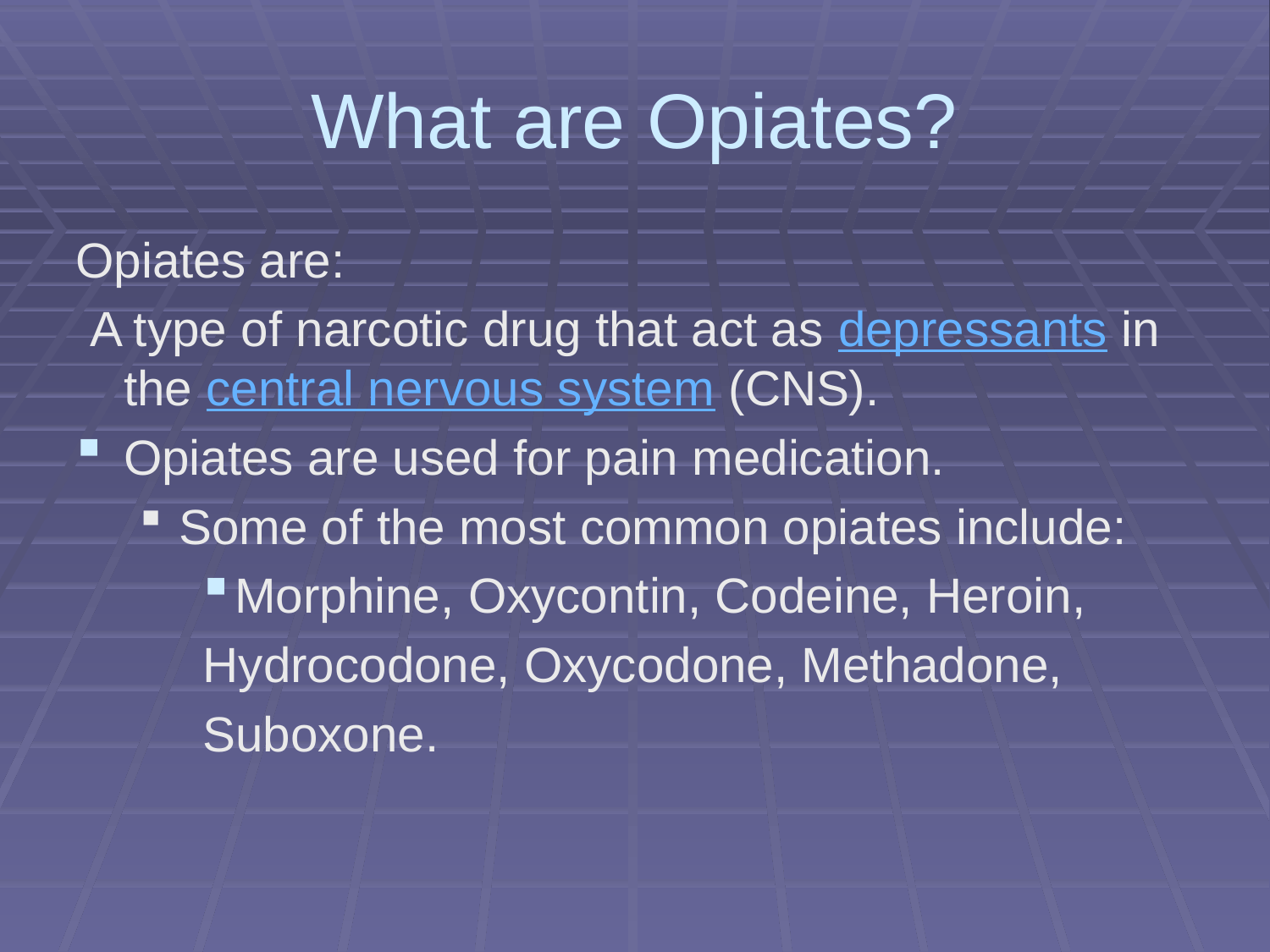

# What are Opiates?
Opiates are:
 A type of narcotic drug that act as depressants in the central nervous system (CNS).
Opiates are used for pain medication.
Some of the most common opiates include:
Morphine, Oxycontin, Codeine, Heroin,
Hydrocodone, Oxycodone, Methadone,
Suboxone.